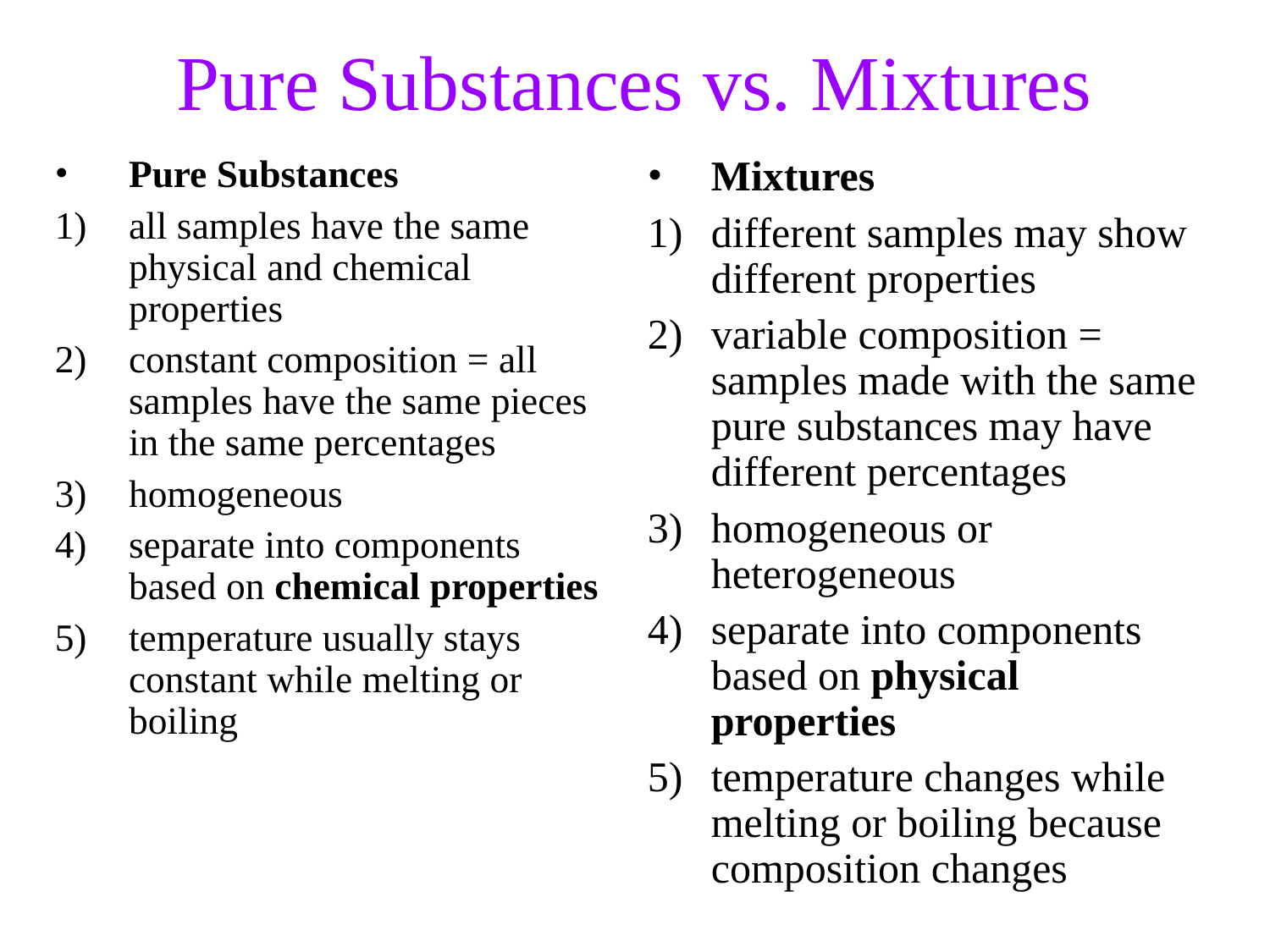

Pure Substances vs. Mixtures
Mixtures
different samples may show different properties
variable composition =  samples made with the same pure substances may have different percentages
homogeneous or heterogeneous
separate into components based on physical properties
temperature changes while melting or boiling because composition changes
Pure Substances
all samples have the same physical and chemical properties
constant composition = all samples have the same pieces in the same percentages
homogeneous
separate into components based on chemical properties
temperature usually stays constant while melting or boiling